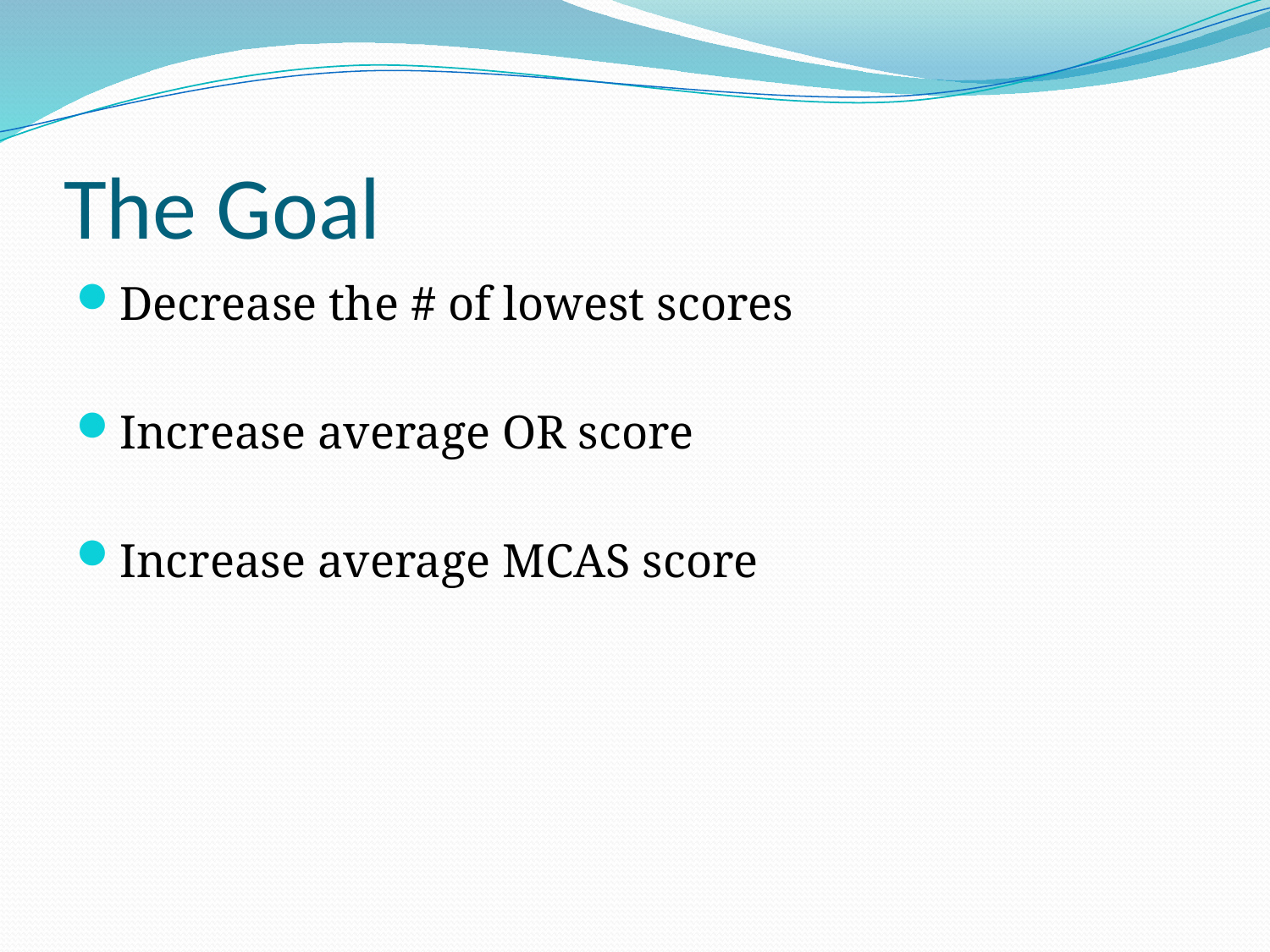

# The Goal
Decrease the # of lowest scores

Increase average OR score

Increase average MCAS score